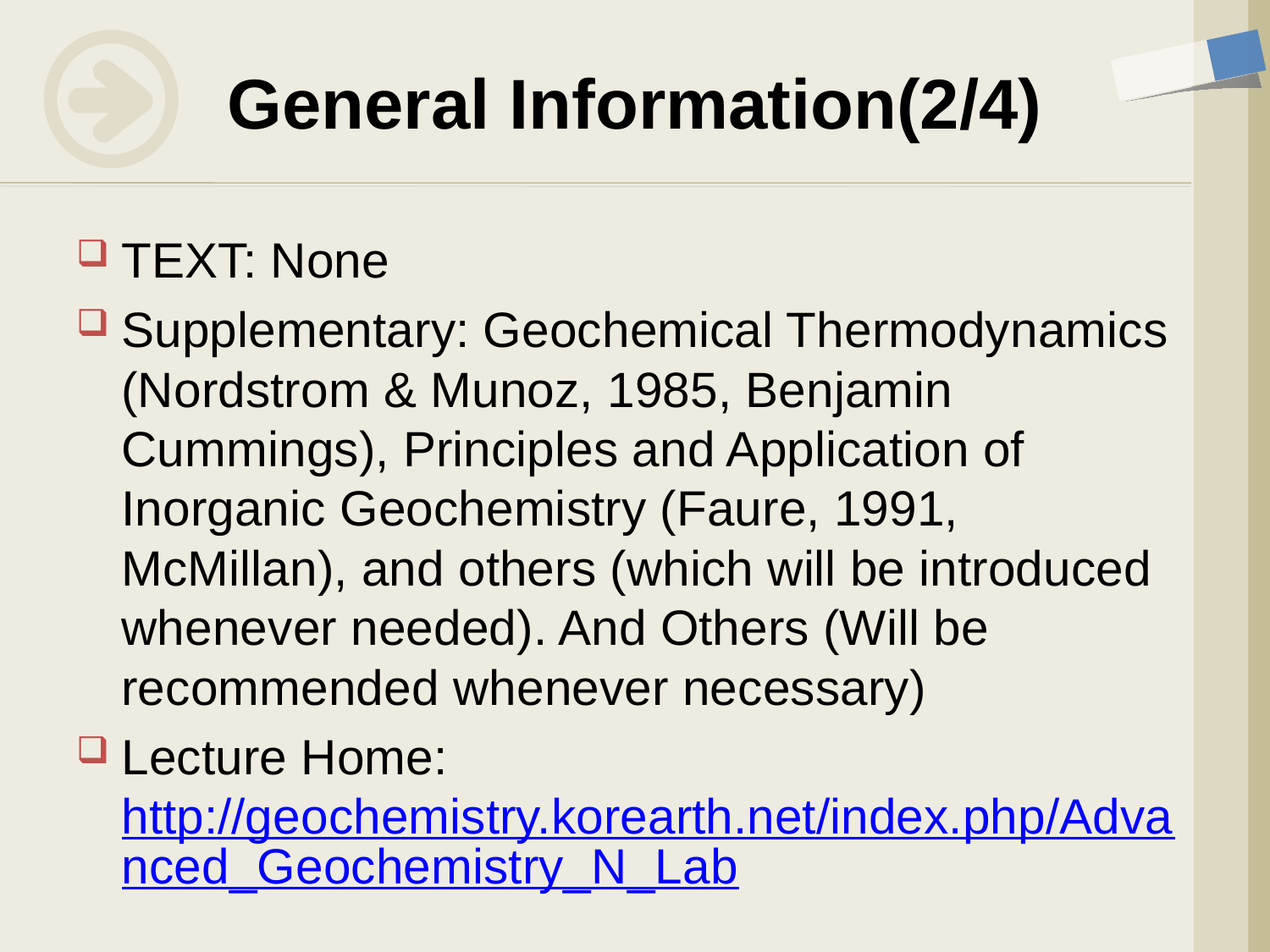

# General Information(2/4)
TEXT: None
Supplementary: Geochemical Thermodynamics (Nordstrom & Munoz, 1985, Benjamin Cummings), Principles and Application of Inorganic Geochemistry (Faure, 1991, McMillan), and others (which will be introduced whenever needed). And Others (Will be recommended whenever necessary)
Lecture Home: http://geochemistry.korearth.net/index.php/Advanced_Geochemistry_N_Lab